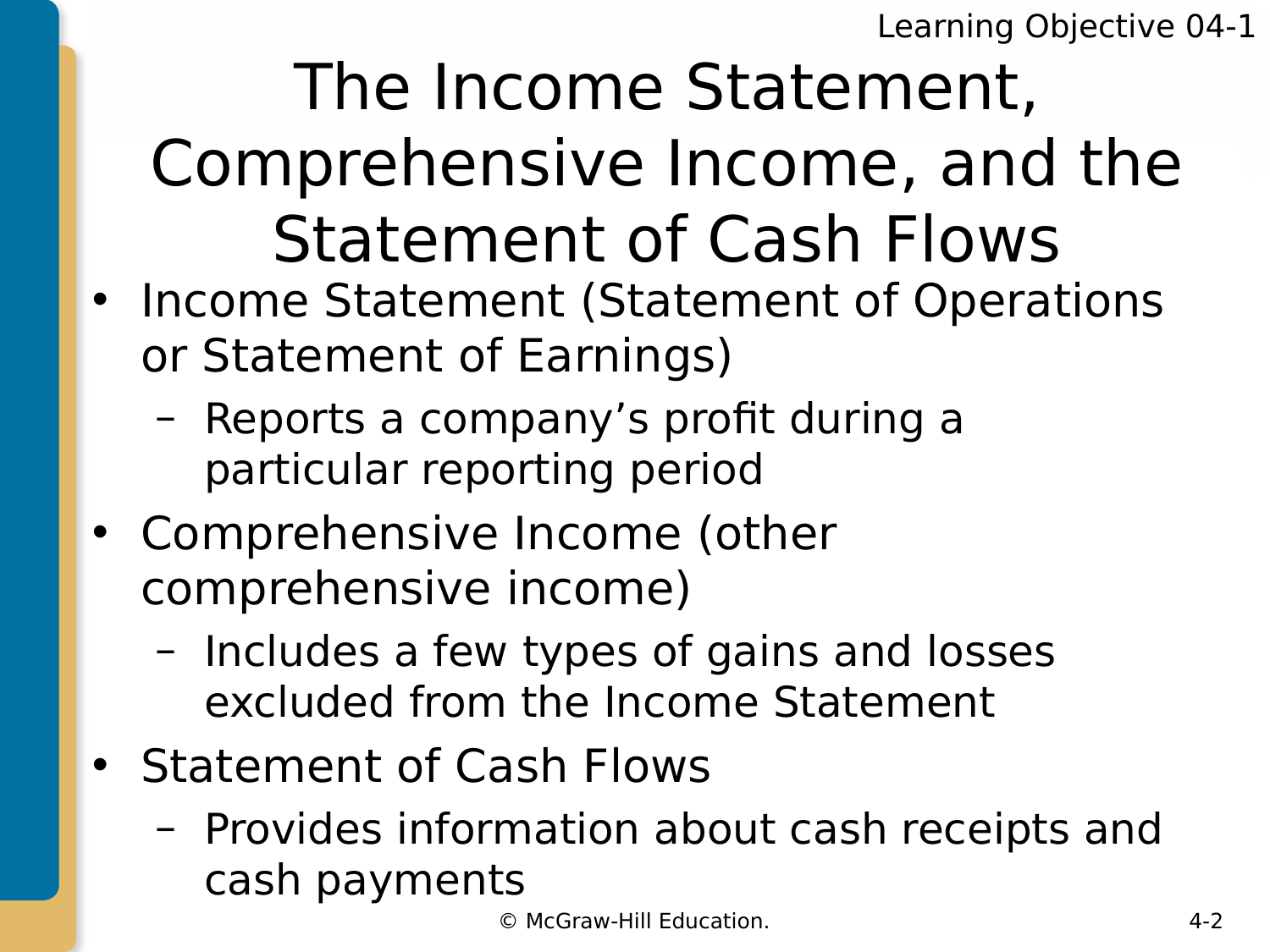

Learning Objective 04-1
# The Income Statement, Comprehensive Income, and the Statement of Cash Flows
Income Statement (Statement of Operations or Statement of Earnings)
Reports a company’s profit during a particular reporting period
Comprehensive Income (other comprehensive income)
Includes a few types of gains and losses excluded from the Income Statement
Statement of Cash Flows
Provides information about cash receipts and cash payments